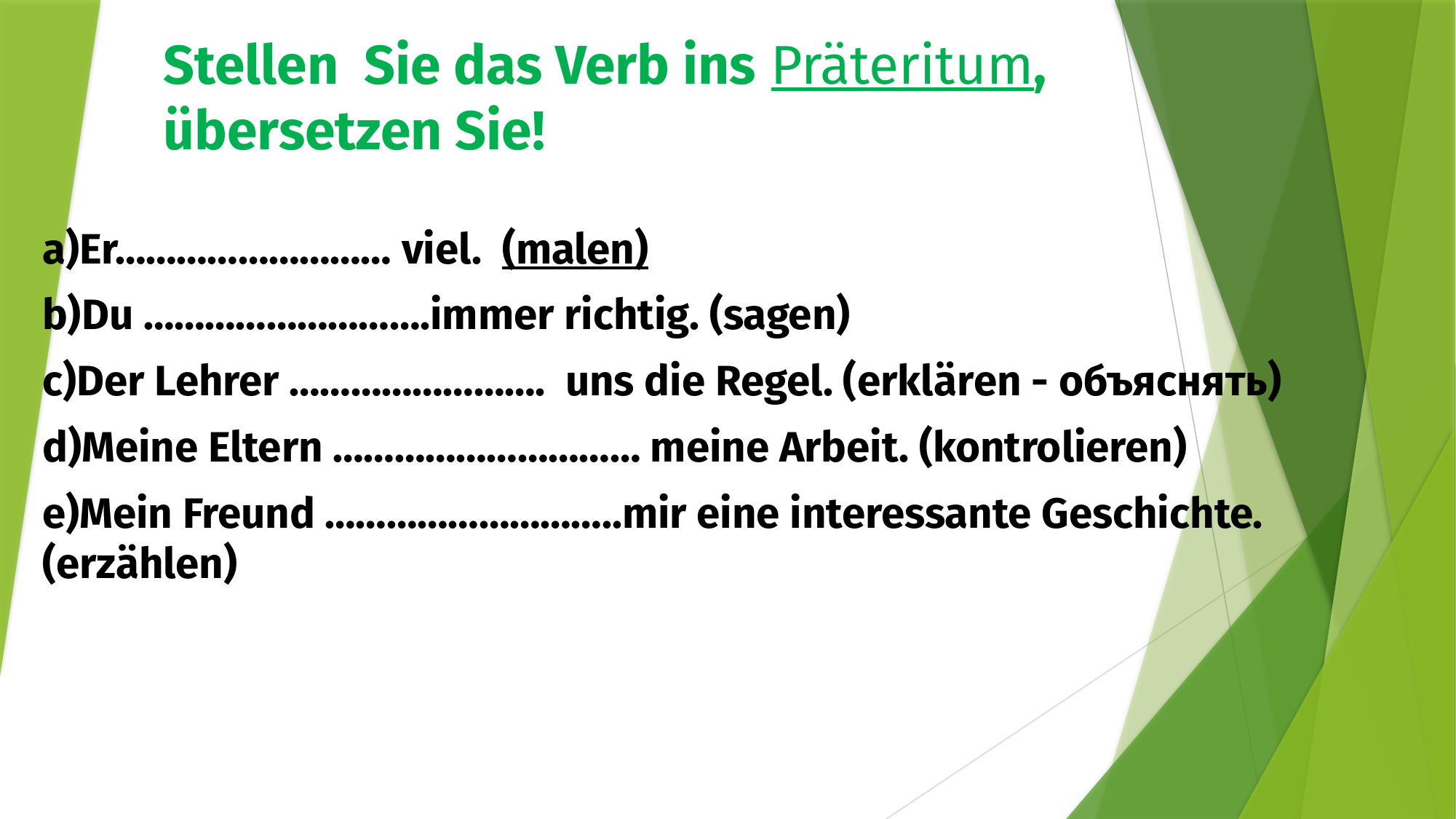

# Stellen  Sie das Verb ins Präteritum, übersetzen Sie!
a)Er……………………… viel.  (malen)
b)Du ……………………….immer richtig. (sagen)
c)Der Lehrer …………………….  uns die Regel. (erklären - объяснять)
d)Meine Eltern ………………………… meine Arbeit. (kontrolieren)
e)Mein Freund ………………………..mir eine interessante Geschichte. (erzählen)